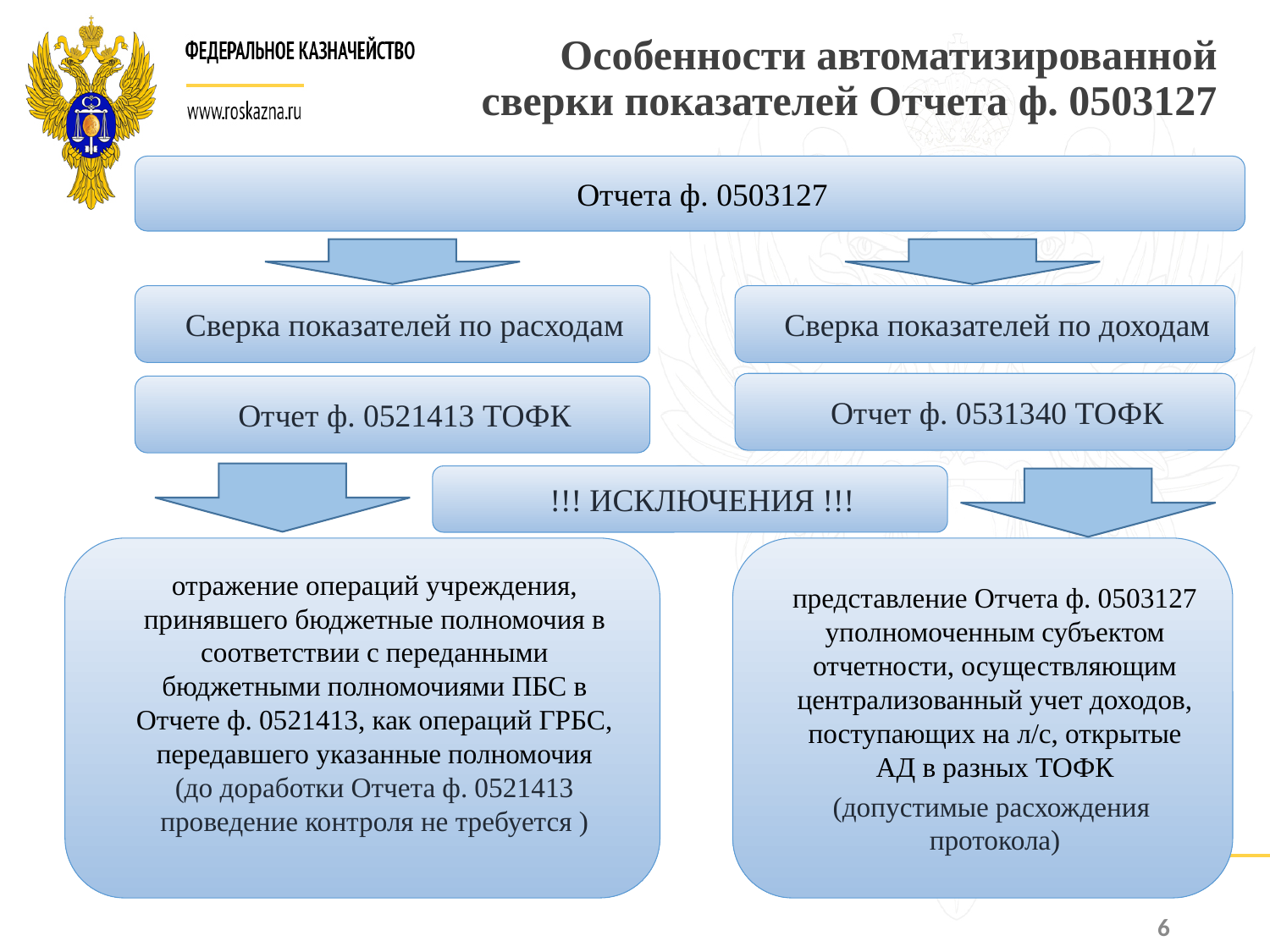

Особенности автоматизированной сверки показателей Отчета ф. 0503127
Отчета ф. 0503127

Сверка показателей по расходам
Сверка показателей по доходам
Отчет ф. 0531340 ТОФК
Отчет ф. 0521413 ТОФК

!!! ИСКЛЮЧЕНИЯ !!!

отражение операций учреждения, принявшего бюджетные полномочия в соответствии с переданными бюджетными полномочиями ПБС в Отчете ф. 0521413, как операций ГРБС, передавшего указанные полномочия
(до доработки Отчета ф. 0521413 проведение контроля не требуется )

представление Отчета ф. 0503127 уполномоченным субъектом отчетности, осуществляющим централизованный учет доходов, поступающих на л/с, открытые АД в разных ТОФК
(допустимые расхождения  протокола)
6